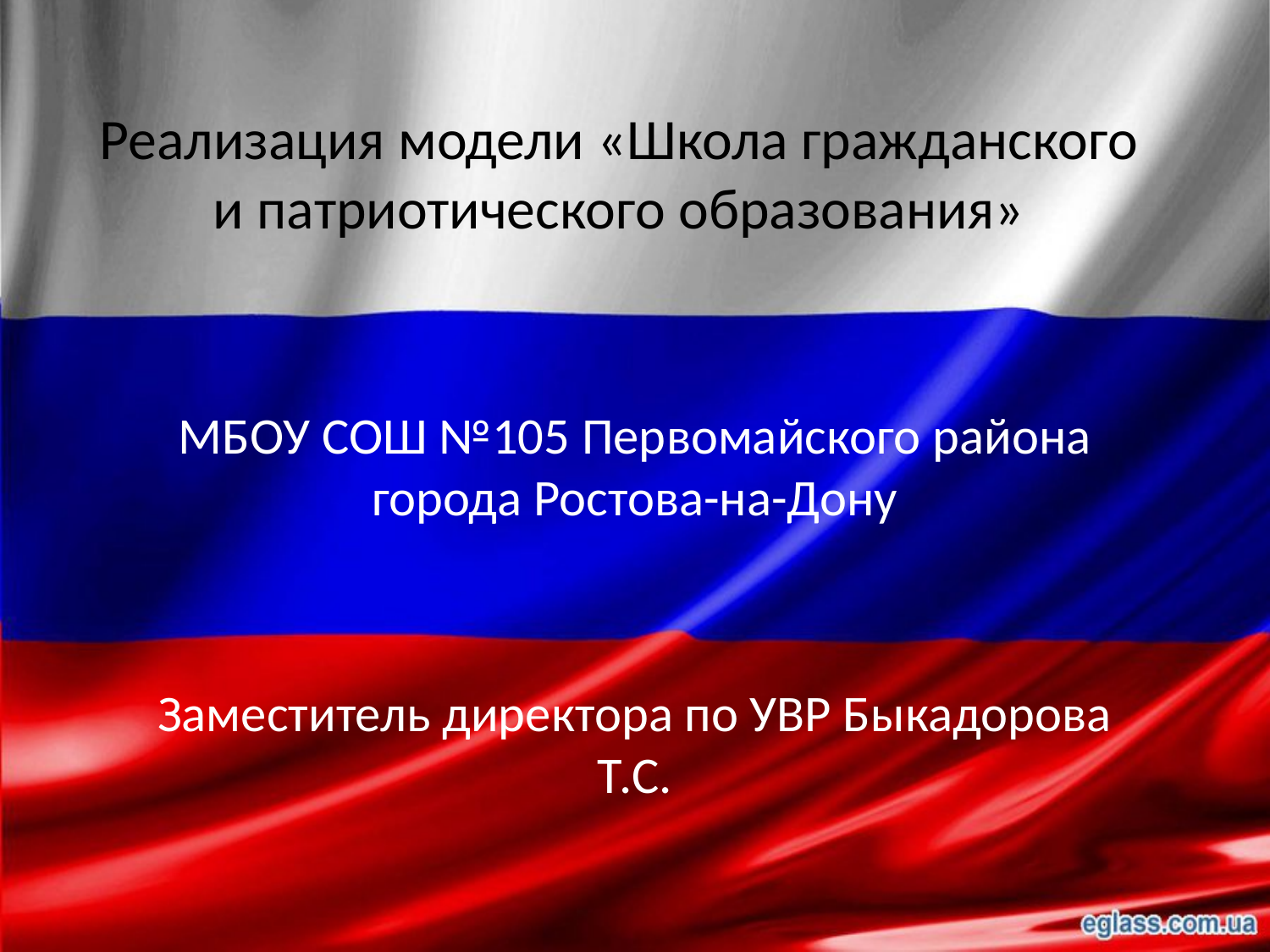

# Реализация модели «Школа гражданского и патриотического образования»
МБОУ СОШ №105 Первомайского района города Ростова-на-Дону

Заместитель директора по УВР Быкадорова Т.С.